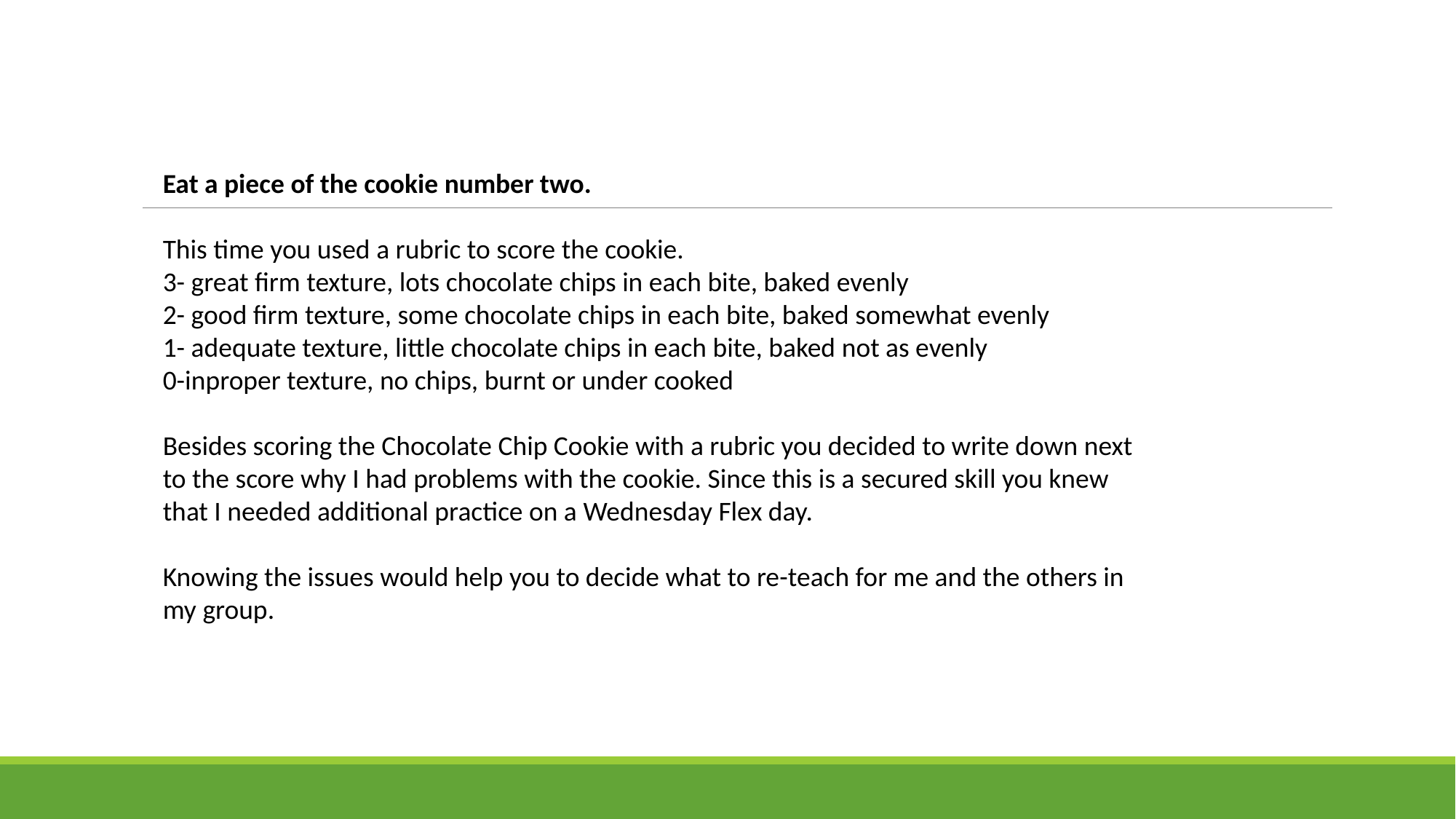

Eat a piece of the cookie number two.

This time you used a rubric to score the cookie.
3- great firm texture, lots chocolate chips in each bite, baked evenly
2- good firm texture, some chocolate chips in each bite, baked somewhat evenly
1- adequate texture, little chocolate chips in each bite, baked not as evenly
0-inproper texture, no chips, burnt or under cooked

Besides scoring the Chocolate Chip Cookie with a rubric you decided to write down next to the score why I had problems with the cookie. Since this is a secured skill you knew that I needed additional practice on a Wednesday Flex day.

Knowing the issues would help you to decide what to re-teach for me and the others in my group.